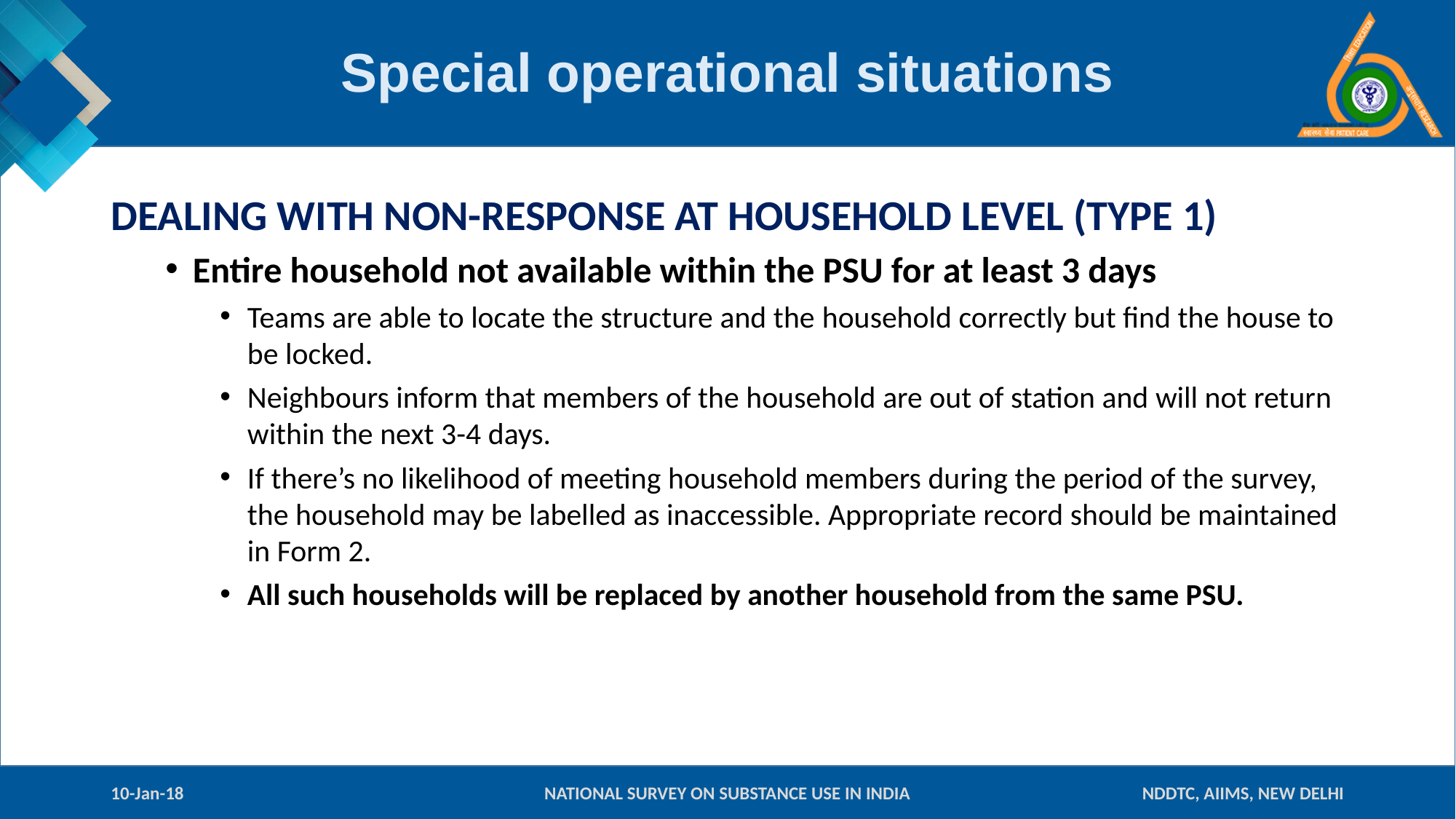

# Special operational situations
DEALING WITH NON-RESPONSE AT HOUSEHOLD LEVEL (TYPE 1)
Entire household not available within the PSU for at least 3 days
Teams are able to locate the structure and the household correctly but find the house to be locked.
Neighbours inform that members of the household are out of station and will not return within the next 3-4 days.
If there’s no likelihood of meeting household members during the period of the survey, the household may be labelled as inaccessible. Appropriate record should be maintained in Form 2.
All such households will be replaced by another household from the same PSU.

10-Jan-18
NATIONAL SURVEY ON SUBSTANCE USE IN INDIA
NDDTC, AIIMS, NEW DELHI